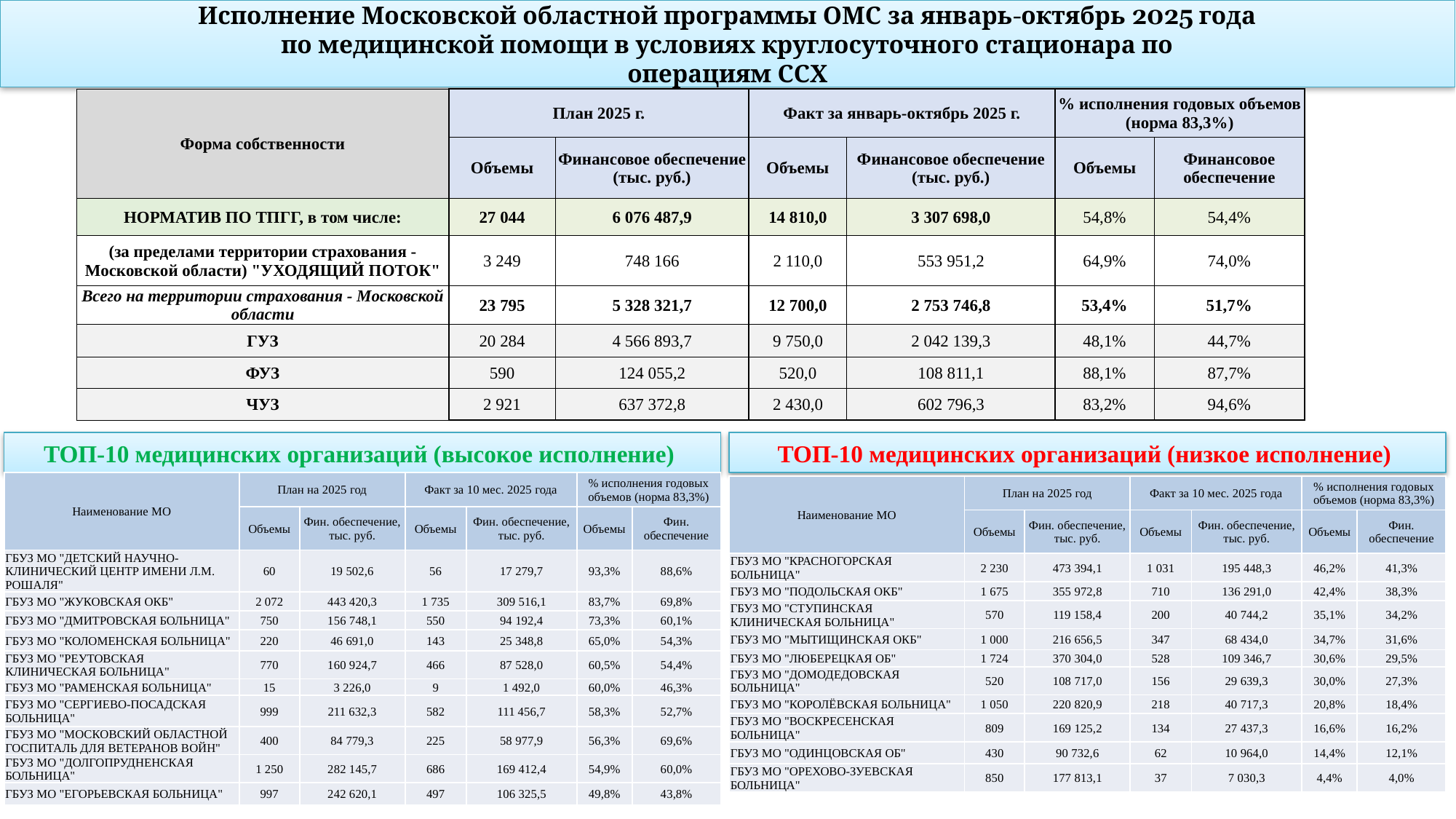

# Исполнение Московской областной программы ОМС за январь-октябрь 2025 года по медицинской помощи в условиях круглосуточного стационара по операциям ССХ
| Форма собственности | План 2025 г. |  | Факт за январь-октябрь 2025 г. |  | % исполнения годовых объемов (норма 83,3%) |  |
| --- | --- | --- | --- | --- | --- | --- |
|  | Объемы | Финансовое обеспечение (тыс. руб.) | Объемы | Финансовое обеспечение (тыс. руб.) | Объемы | Финансовое обеспечение |
| НОРМАТИВ ПО ТПГГ, в том числе: | 27 044 | 6 076 487,9 | 14 810,0 | 3 307 698,0 | 54,8% | 54,4% |
| (за пределами территории страхования - Московской области) "УХОДЯЩИЙ ПОТОК" | 3 249 | 748 166 | 2 110,0 | 553 951,2 | 64,9% | 74,0% |
| Всего на территории страхования - Московской области | 23 795 | 5 328 321,7 | 12 700,0 | 2 753 746,8 | 53,4% | 51,7% |
| ГУЗ | 20 284 | 4 566 893,7 | 9 750,0 | 2 042 139,3 | 48,1% | 44,7% |
| ФУЗ | 590 | 124 055,2 | 520,0 | 108 811,1 | 88,1% | 87,7% |
| ЧУЗ | 2 921 | 637 372,8 | 2 430,0 | 602 796,3 | 83,2% | 94,6% |
ТОП-10 медицинских организаций (высокое исполнение)
ТОП-10 медицинских организаций (низкое исполнение)
| Наименование МО | План на 2025 год |  | Факт за 10 мес. 2025 года |  | % исполнения годовых объемов (норма 83,3%) |  |
| --- | --- | --- | --- | --- | --- | --- |
|  | Объемы | Фин. обеспечение, тыс. руб. | Объемы | Фин. обеспечение, тыс. руб. | Объемы | Фин. обеспечение |
| ГБУЗ МО "ДЕТСКИЙ НАУЧНО-КЛИНИЧЕСКИЙ ЦЕНТР ИМЕНИ Л.М. РОШАЛЯ" | 60 | 19 502,6 | 56 | 17 279,7 | 93,3% | 88,6% |
| ГБУЗ МО "ЖУКОВСКАЯ ОКБ" | 2 072 | 443 420,3 | 1 735 | 309 516,1 | 83,7% | 69,8% |
| ГБУЗ МО "ДМИТРОВСКАЯ БОЛЬНИЦА" | 750 | 156 748,1 | 550 | 94 192,4 | 73,3% | 60,1% |
| ГБУЗ МО "КОЛОМЕНСКАЯ БОЛЬНИЦА" | 220 | 46 691,0 | 143 | 25 348,8 | 65,0% | 54,3% |
| ГБУЗ МО "РЕУТОВСКАЯ КЛИНИЧЕСКАЯ БОЛЬНИЦА" | 770 | 160 924,7 | 466 | 87 528,0 | 60,5% | 54,4% |
| ГБУЗ МО "РАМЕНСКАЯ БОЛЬНИЦА" | 15 | 3 226,0 | 9 | 1 492,0 | 60,0% | 46,3% |
| ГБУЗ МО "СЕРГИЕВО-ПОСАДСКАЯ БОЛЬНИЦА" | 999 | 211 632,3 | 582 | 111 456,7 | 58,3% | 52,7% |
| ГБУЗ МО "МОСКОВСКИЙ ОБЛАСТНОЙ ГОСПИТАЛЬ ДЛЯ ВЕТЕРАНОВ ВОЙН" | 400 | 84 779,3 | 225 | 58 977,9 | 56,3% | 69,6% |
| ГБУЗ МО "ДОЛГОПРУДНЕНСКАЯ БОЛЬНИЦА" | 1 250 | 282 145,7 | 686 | 169 412,4 | 54,9% | 60,0% |
| ГБУЗ МО "ЕГОРЬЕВСКАЯ БОЛЬНИЦА" | 997 | 242 620,1 | 497 | 106 325,5 | 49,8% | 43,8% |
| Наименование МО | План на 2025 год |  | Факт за 10 мес. 2025 года |  | % исполнения годовых объемов (норма 83,3%) |  |
| --- | --- | --- | --- | --- | --- | --- |
|  | Объемы | Фин. обеспечение, тыс. руб. | Объемы | Фин. обеспечение, тыс. руб. | Объемы | Фин. обеспечение |
| ГБУЗ МО "КРАСНОГОРСКАЯ БОЛЬНИЦА" | 2 230 | 473 394,1 | 1 031 | 195 448,3 | 46,2% | 41,3% |
| ГБУЗ МО "ПОДОЛЬСКАЯ ОКБ" | 1 675 | 355 972,8 | 710 | 136 291,0 | 42,4% | 38,3% |
| ГБУЗ МО "СТУПИНСКАЯ КЛИНИЧЕСКАЯ БОЛЬНИЦА" | 570 | 119 158,4 | 200 | 40 744,2 | 35,1% | 34,2% |
| ГБУЗ МО "МЫТИЩИНСКАЯ ОКБ" | 1 000 | 216 656,5 | 347 | 68 434,0 | 34,7% | 31,6% |
| ГБУЗ МО "ЛЮБЕРЕЦКАЯ ОБ" | 1 724 | 370 304,0 | 528 | 109 346,7 | 30,6% | 29,5% |
| ГБУЗ МО "ДОМОДЕДОВСКАЯ БОЛЬНИЦА" | 520 | 108 717,0 | 156 | 29 639,3 | 30,0% | 27,3% |
| ГБУЗ МО "КОРОЛЁВСКАЯ БОЛЬНИЦА" | 1 050 | 220 820,9 | 218 | 40 717,3 | 20,8% | 18,4% |
| ГБУЗ МО "ВОСКРЕСЕНСКАЯ БОЛЬНИЦА" | 809 | 169 125,2 | 134 | 27 437,3 | 16,6% | 16,2% |
| ГБУЗ МО "ОДИНЦОВСКАЯ ОБ" | 430 | 90 732,6 | 62 | 10 964,0 | 14,4% | 12,1% |
| ГБУЗ МО "ОРЕХОВО-ЗУЕВСКАЯ БОЛЬНИЦА" | 850 | 177 813,1 | 37 | 7 030,3 | 4,4% | 4,0% |
6